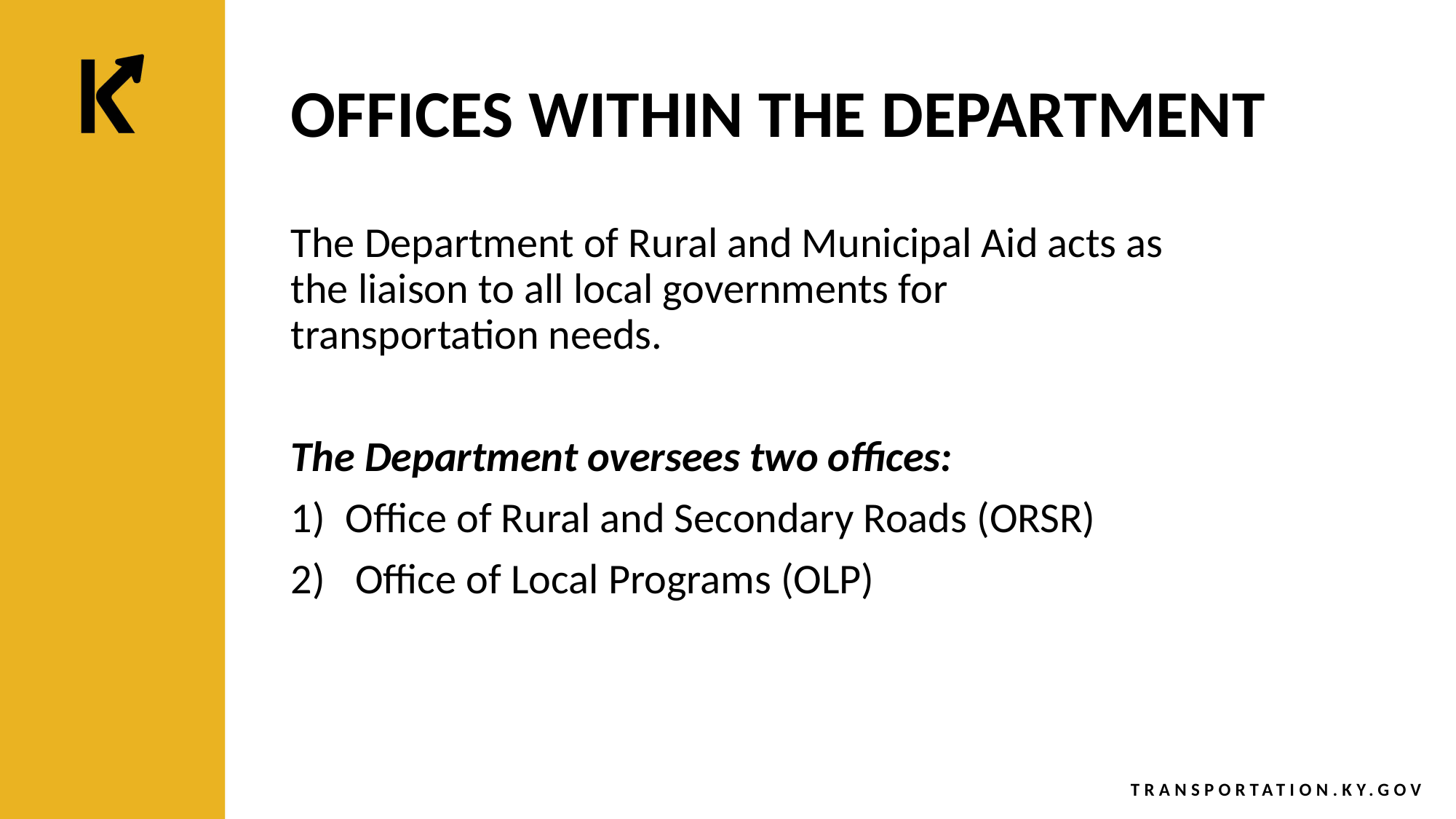

# OFFICES WITHIN THE DEPARTMENT
The Department of Rural and Municipal Aid acts as the liaison to all local governments for transportation needs.

The Department oversees two offices:
Office of Rural and Secondary Roads (ORSR)
 Office of Local Programs (OLP)

TRANSPORTATION.KY.GOV